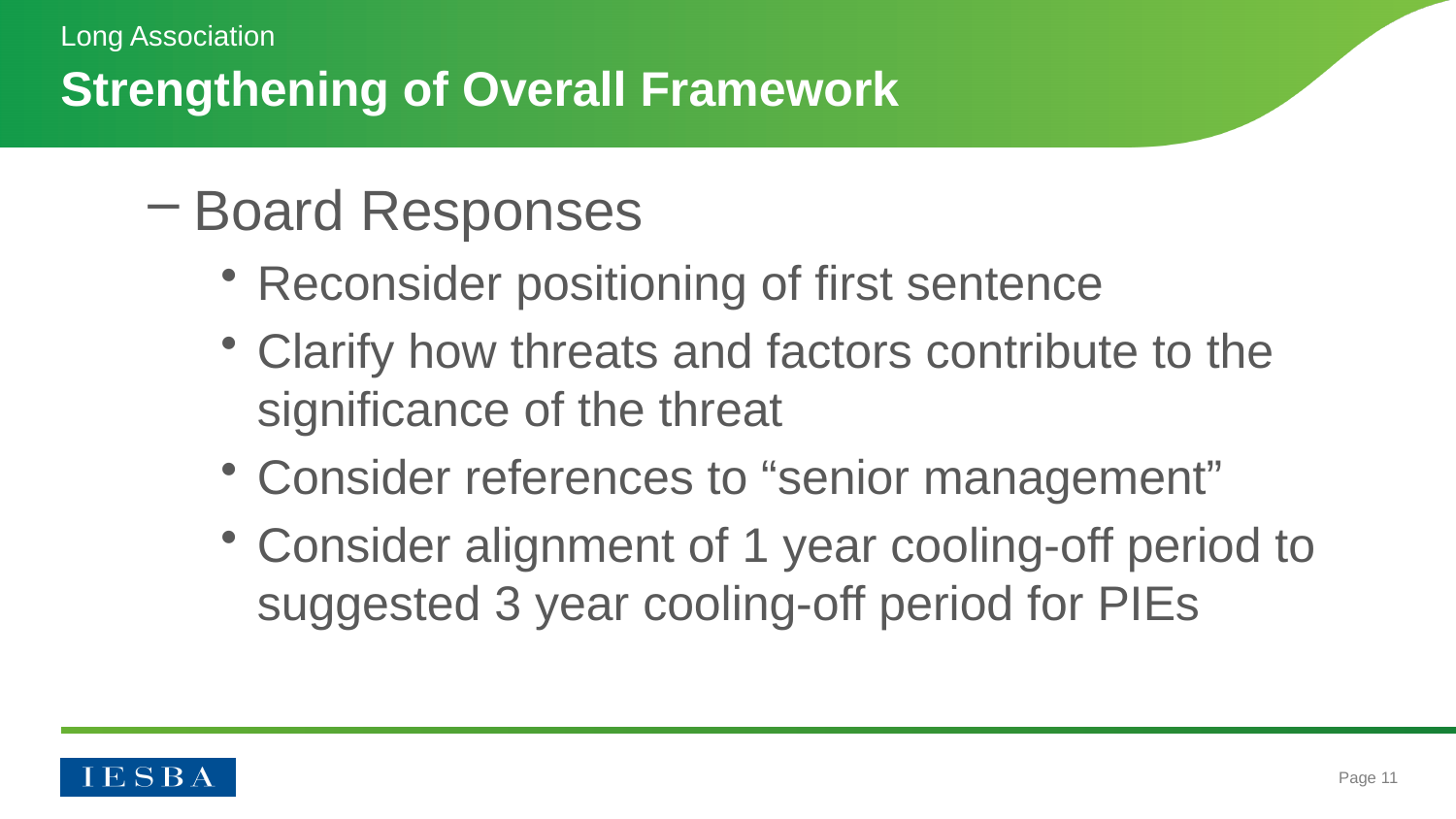

Long Association
# Strengthening of Overall Framework
Board Responses
Reconsider positioning of first sentence
Clarify how threats and factors contribute to the significance of the threat
Consider references to “senior management”
Consider alignment of 1 year cooling-off period to suggested 3 year cooling-off period for PIEs